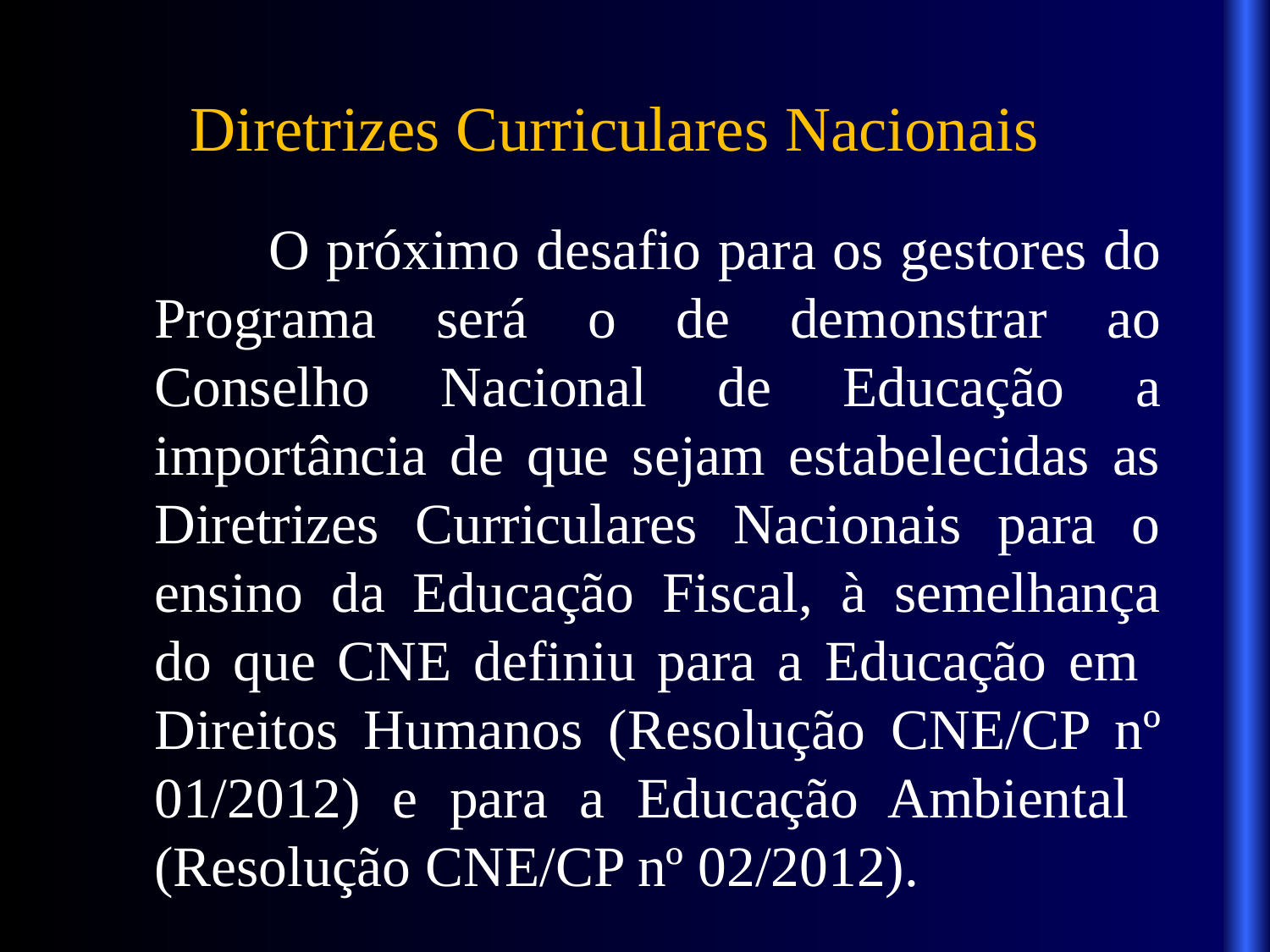

# Diretrizes Curriculares Nacionais
		O próximo desafio para os gestores do Programa será o de demonstrar ao Conselho Nacional de Educação a importância de que sejam estabelecidas as Diretrizes Curriculares Nacionais para o ensino da Educação Fiscal, à semelhança do que CNE definiu para a Educação em  Direitos Humanos (Resolução CNE/CP nº 01/2012) e para a Educação Ambiental  (Resolução CNE/CP nº 02/2012).